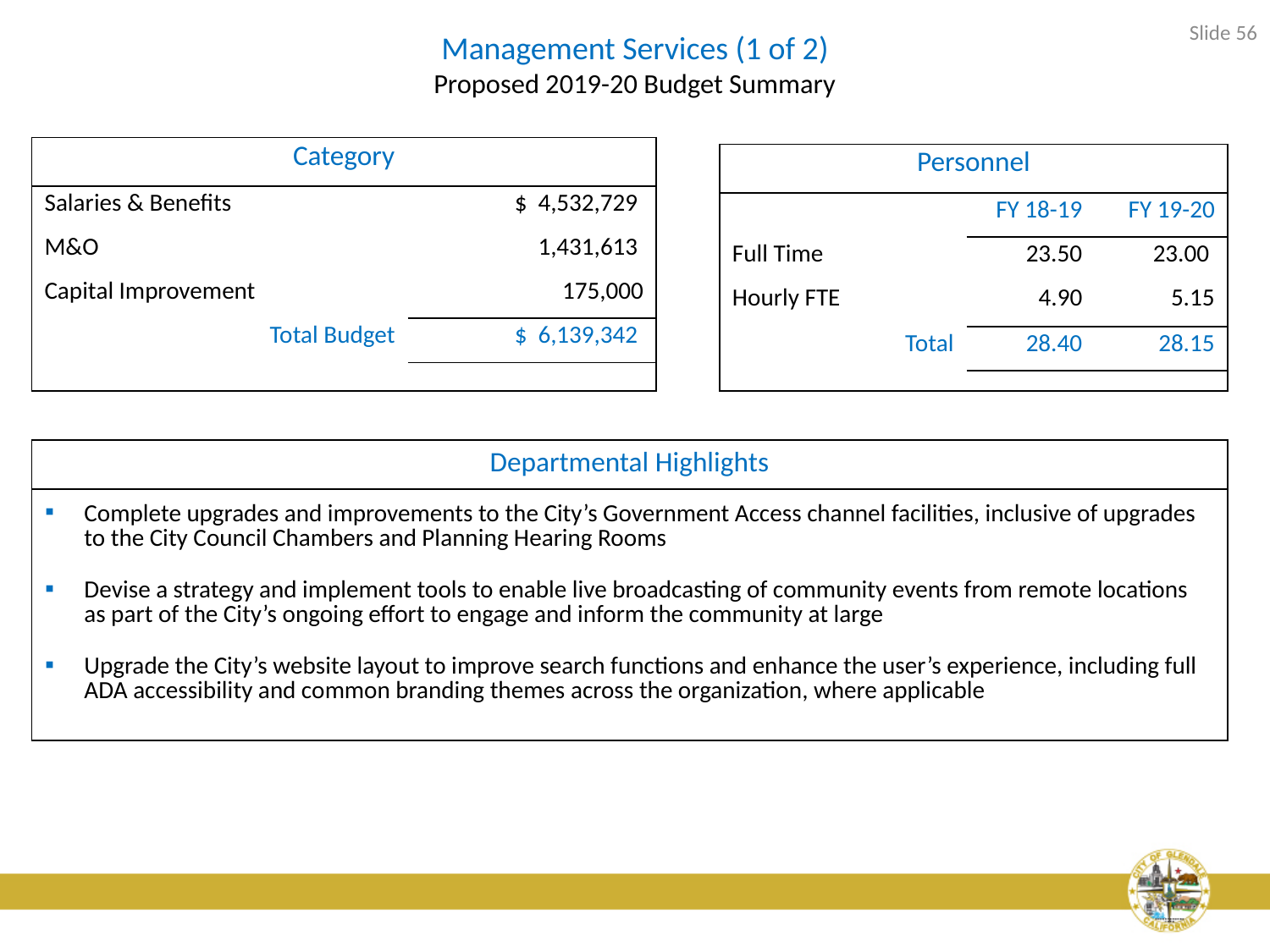

Slide 56
# Management Services (1 of 2) Proposed 2019-20 Budget Summary
| Category |  |
| --- | --- |
| Salaries & Benefits | $ 4,532,729 |
| M&O | 1,431,613 |
| Capital Improvement | 175,000 |
| Total Budget | $ 6,139,342 |
|  |  |
| Personnel |  |  |
| --- | --- | --- |
|  | FY 18-19 | FY 19-20 |
| Full Time | 23.50 | 23.00 |
| Hourly FTE | 4.90 | 5.15 |
| Total | 28.40 | 28.15 |
|  |  |  |
| Departmental Highlights |
| --- |
| Complete upgrades and improvements to the City’s Government Access channel facilities, inclusive of upgrades to the City Council Chambers and Planning Hearing Rooms |
| Devise a strategy and implement tools to enable live broadcasting of community events from remote locations as part of the City’s ongoing effort to engage and inform the community at large |
| Upgrade the City’s website layout to improve search functions and enhance the user’s experience, including full ADA accessibility and common branding themes across the organization, where applicable |
|  |